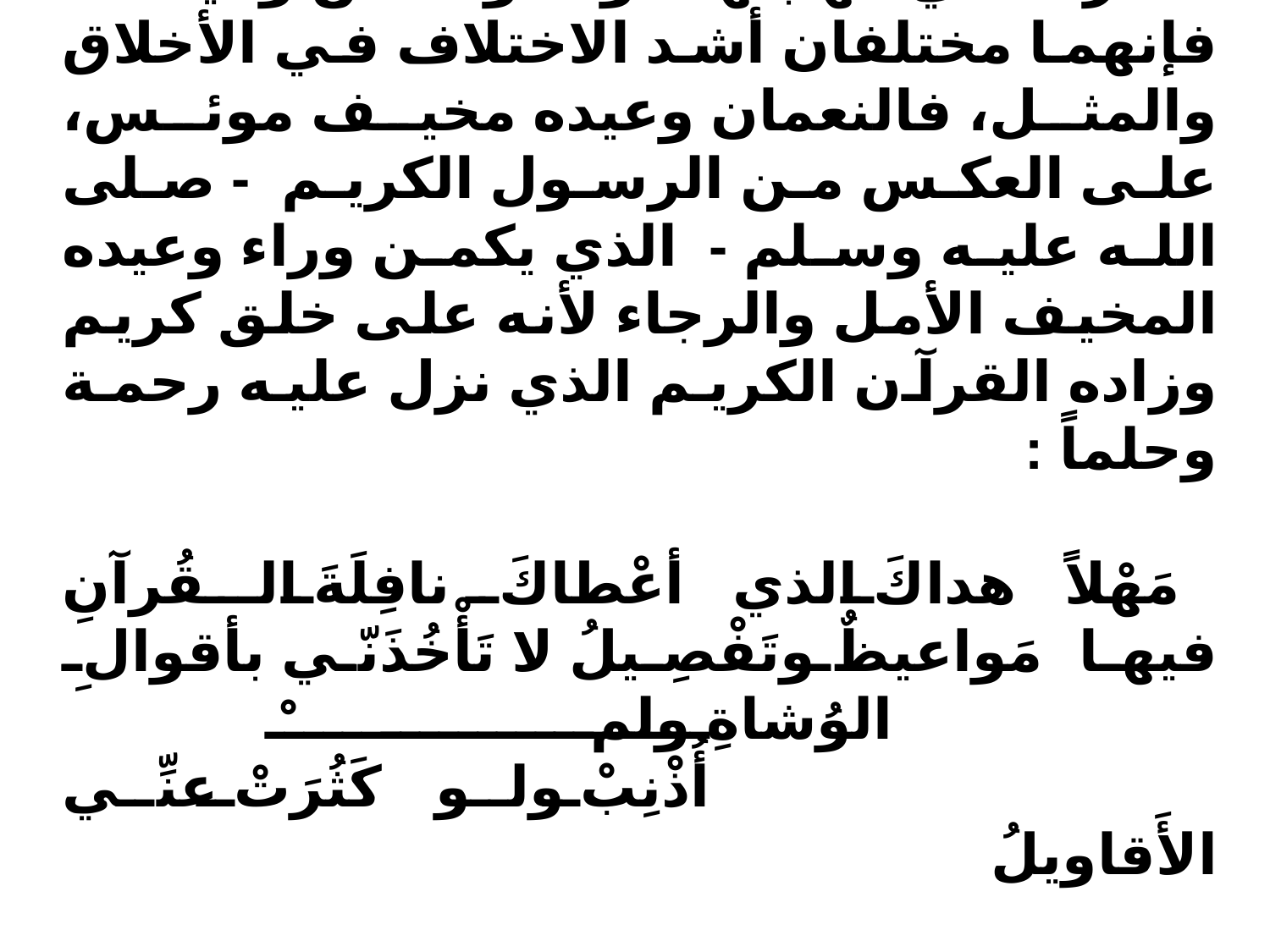

فالفرق كبير بين جمالية البيتين فإن اشتركا في مهابتهما والخوف من وعيدهما فإنهما مختلفان أشد الاختلاف في الأخلاق والمثل، فالنعمان وعيده مخيف موئس، على العكس من الرسول الكريم  - صلى الله عليه وسلم -  الذي يكمن وراء وعيده المخيف الأمل والرجاء لأنه على خلق كريم وزاده القرآن الكريم الذي نزل عليه رحمة وحلماً :

مَهْلاً هداكَ الذي أعْطاكَ نافِلَةَ الـقُرآنِ فيها مَواعيظٌ وتَفْصِيلُ لا تَأْخُذَنّي بأقوالِ الوُشاةِ ولمْ
                              أُذْنِبْ ولو كَثُرَتْ عنِّي الأَقاويلُ